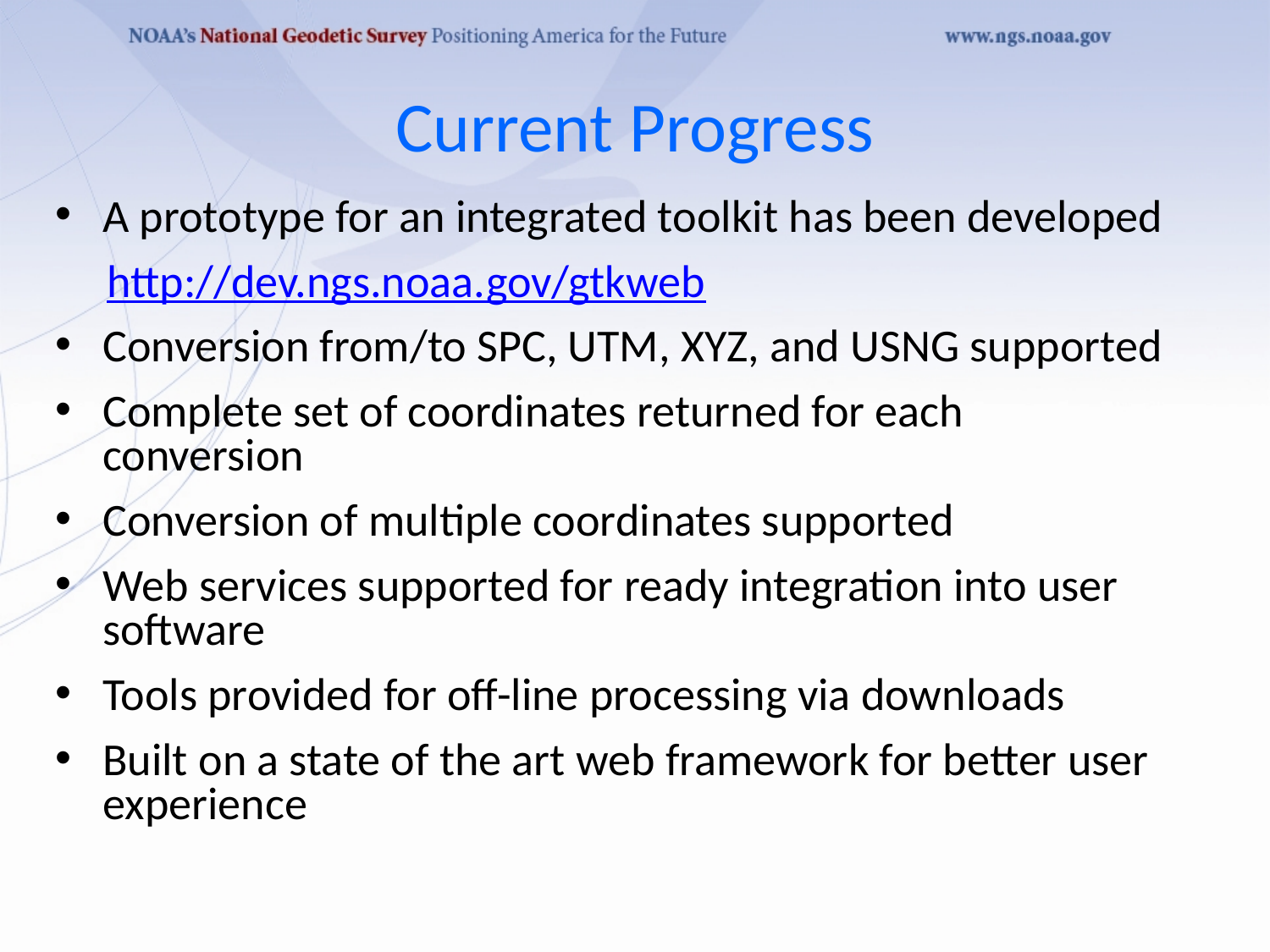

# Current Progress
A prototype for an integrated toolkit has been developed
     http://dev.ngs.noaa.gov/gtkweb
Conversion from/to SPC, UTM, XYZ, and USNG supported
Complete set of coordinates returned for each conversion
Conversion of multiple coordinates supported
Web services supported for ready integration into user software
Tools provided for off-line processing via downloads
Built on a state of the art web framework for better user experience